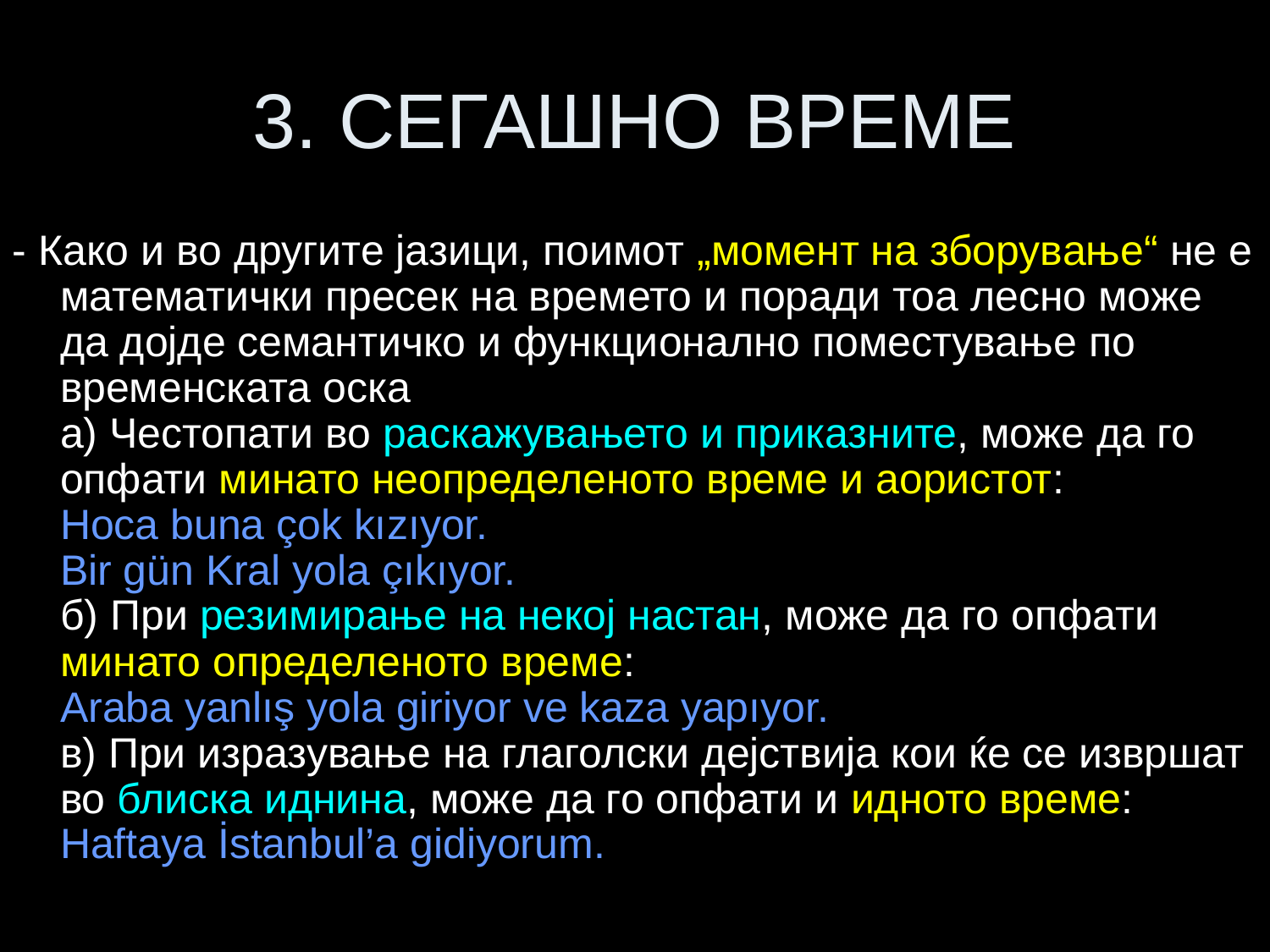

# 3. СЕГАШНО ВРЕМЕ
- Како и во другите јазици, поимот „момент на зборување“ не е математички пресек на времето и поради тоа лесно може да дојде семантичко и функционално поместување по временската оска
a) Честопати во раскажувањето и приказните, може да го опфати минато неопределеното време и аористот:
Hoca buna çok kızıyor.
Bir gün Kral yola çıkıyor.
б) При резимирање на некој настан, може да го опфати минато определеното време:
Araba yanlış yola giriyor ve kaza yapıyor.
в) При изразување на глаголски дејствија кои ќе се извршат во блиска иднина, може да го опфати и идното време:
Haftaya İstanbul’a gidiyorum.